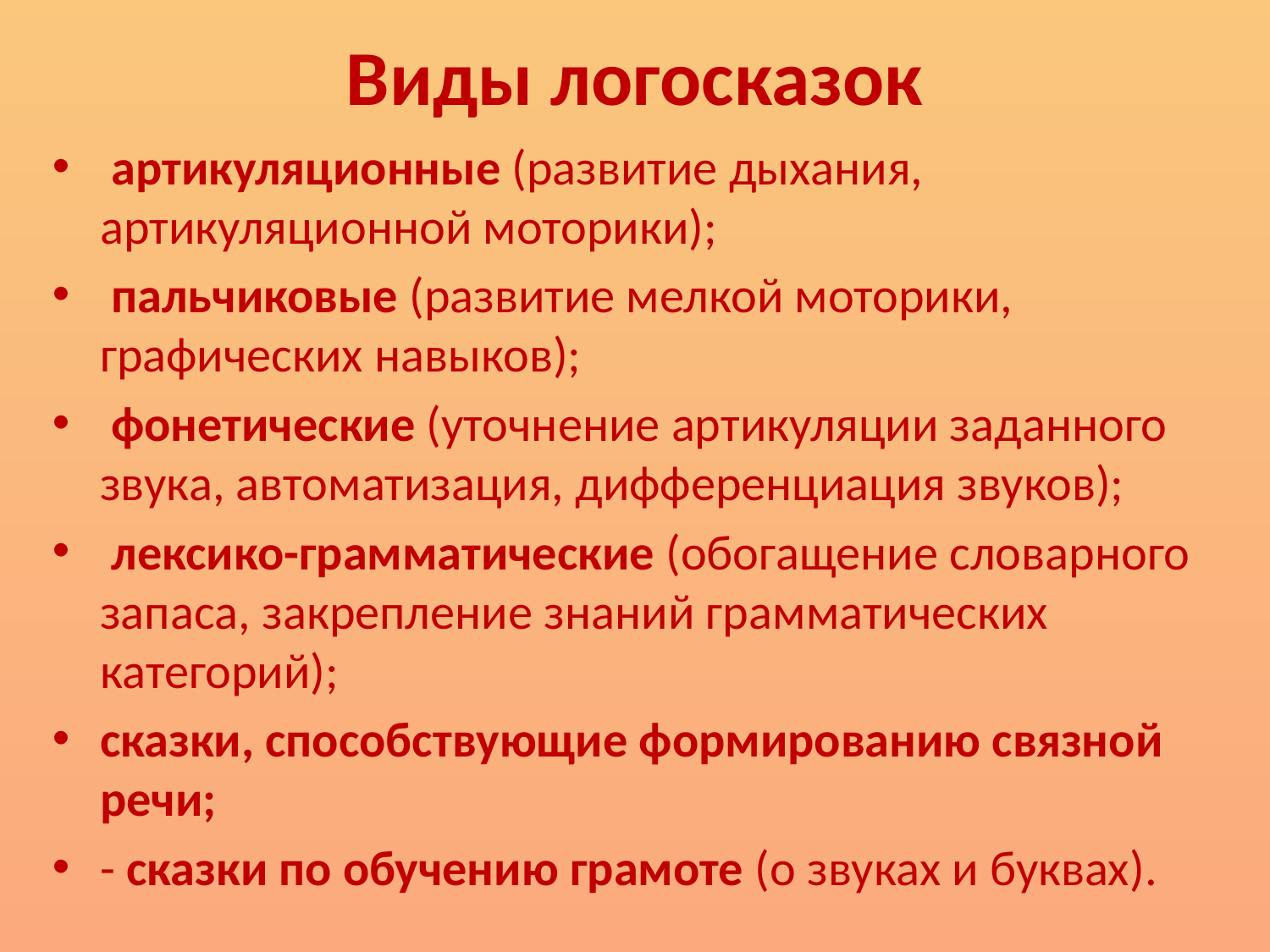

# Виды логосказок
 артикуляционные (развитие дыхания, артикуляционной моторики);
 пальчиковые (развитие мелкой моторики, графических навыков);
 фонетические (уточнение артикуляции заданного звука, автоматизация, дифференциация звуков);
 лексико-грамматические (обогащение словарного запаса, закрепление знаний грамматических категорий);
сказки, способствующие формированию связной речи;
- сказки по обучению грамоте (о звуках и буквах).